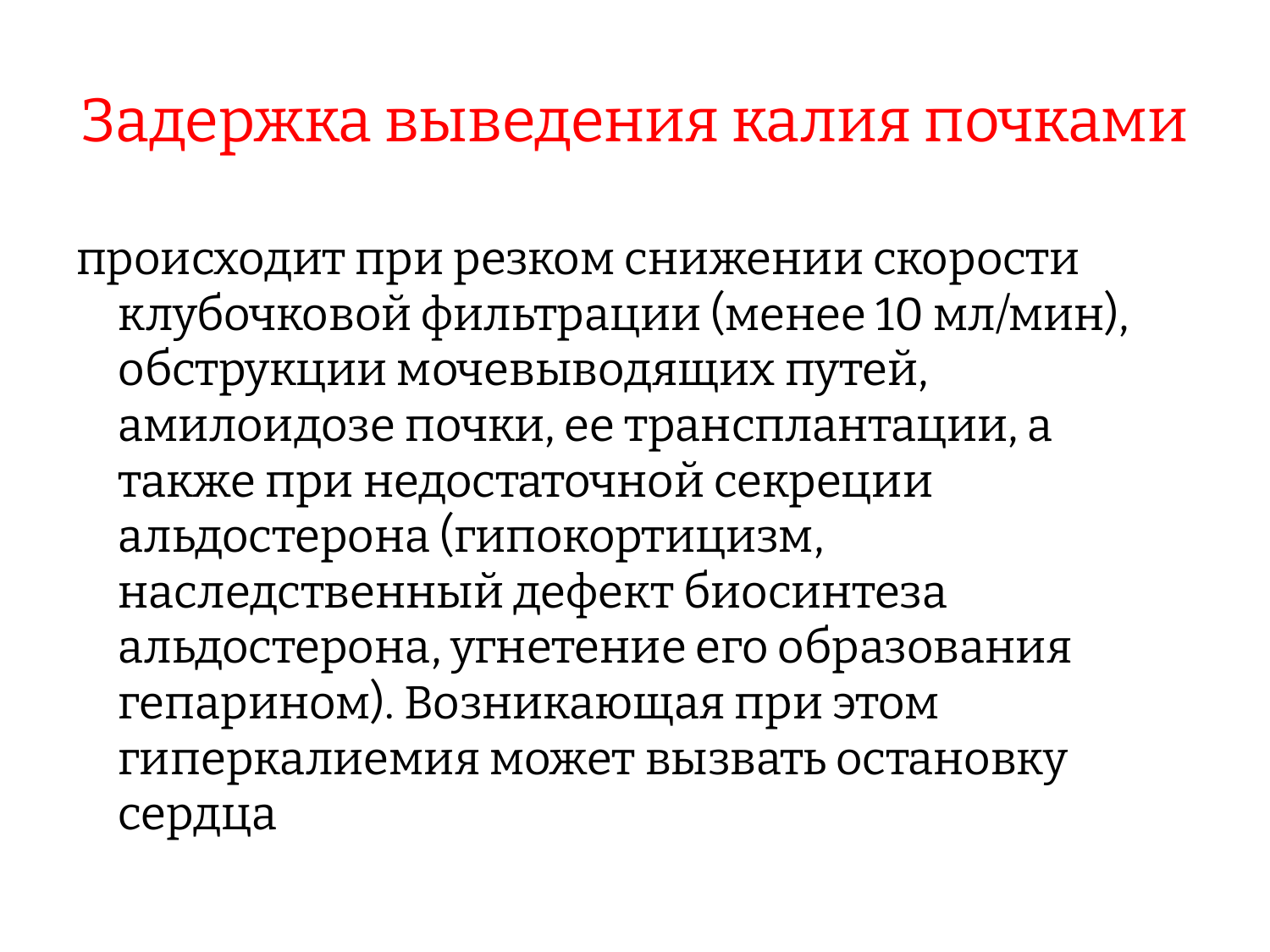

# Задержка выведения калия почками
происходит при резком снижении скорости клубочковой фильтрации (менее 10 мл/мин), обструкции мочевыводящих путей, амилоидозе почки, ее трансплантации, а также при недостаточной секреции альдостерона (гипокортицизм, наследственный дефект биосинтеза альдостерона, угнетение его образования гепарином). Возникающая при этом гиперкалиемия может вызвать остановку сердца